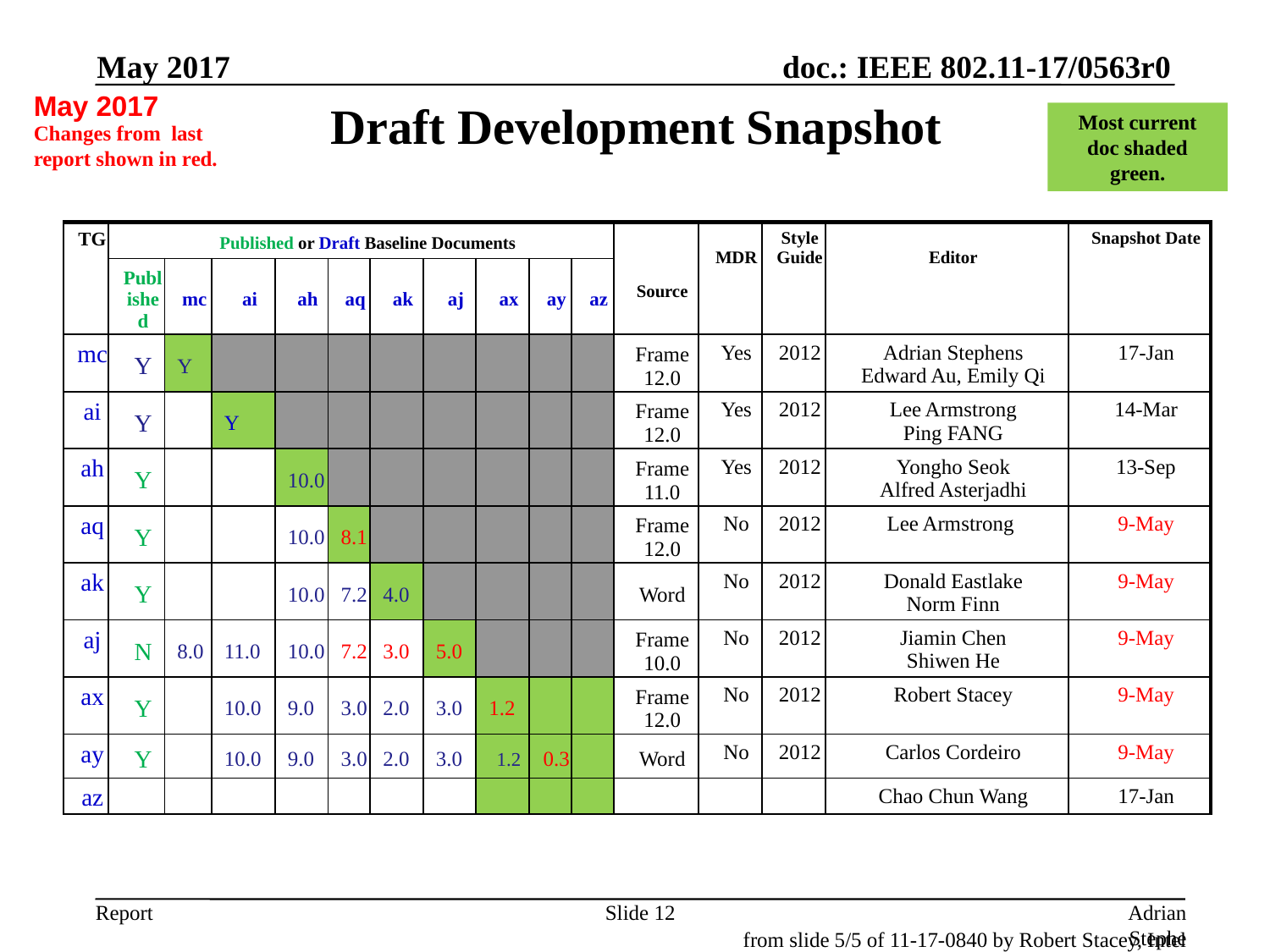

May 2017
May 2017
Draft Development Snapshot
Most current doc shaded green.
Changes from  last report shown in red.
| TG | Published or Draft Baseline Documents |  |  |  |  |  |  |  |  |  | Source | MDR | Style Guide | Editor | Snapshot Date |
| --- | --- | --- | --- | --- | --- | --- | --- | --- | --- | --- | --- | --- | --- | --- | --- |
|  | Published | mc | ai | ah | aq | ak | aj | ax | ay | az |  |  |  |  |  |
| mc | Y | Y |  |  |  |  |  |  |  |  | Frame 12.0 | Yes | 2012 | Adrian Stephens Edward Au, Emily Qi | 17-Jan |
| ai | Y |  | Y |  |  |  |  |  |  |  | Frame 12.0 | Yes | 2012 | Lee Armstrong Ping FANG | 14-Mar |
| ah | Y |  |  | 10.0 |  |  |  |  |  |  | Frame 11.0 | Yes | 2012 | Yongho Seok Alfred Asterjadhi | 13-Sep |
| aq | Y |  |  | 10.0 | 8.1 |  |  |  |  |  | Frame 12.0 | No | 2012 | Lee Armstrong | 9-May |
| ak | Y |  |  | 10.0 | 7.2 | 4.0 |  |  |  |  | Word | No | 2012 | Donald Eastlake Norm Finn | 9-May |
| aj | N | 8.0 | 11.0 | 10.0 | 7.2 | 3.0 | 5.0 |  |  |  | Frame 10.0 | No | 2012 | Jiamin Chen Shiwen He | 9-May |
| ax | Y |  | 10.0 | 9.0 | 3.0 | 2.0 | 3.0 | 1.2 |  |  | Frame 12.0 | No | 2012 | Robert Stacey | 9-May |
| ay | Y |  | 10.0 | 9.0 | 3.0 | 2.0 | 3.0 | 1.2 | 0.3 |  | Word | No | 2012 | Carlos Cordeiro | 9-May |
| az |  |  |  |  |  |  |  |  |  |  |  |  |  | Chao Chun Wang | 17-Jan |
Slide 12
Adrian Stephens, Intel Corporation
from slide 5/5 of 11-17-0840 by Robert Stacey, Intel